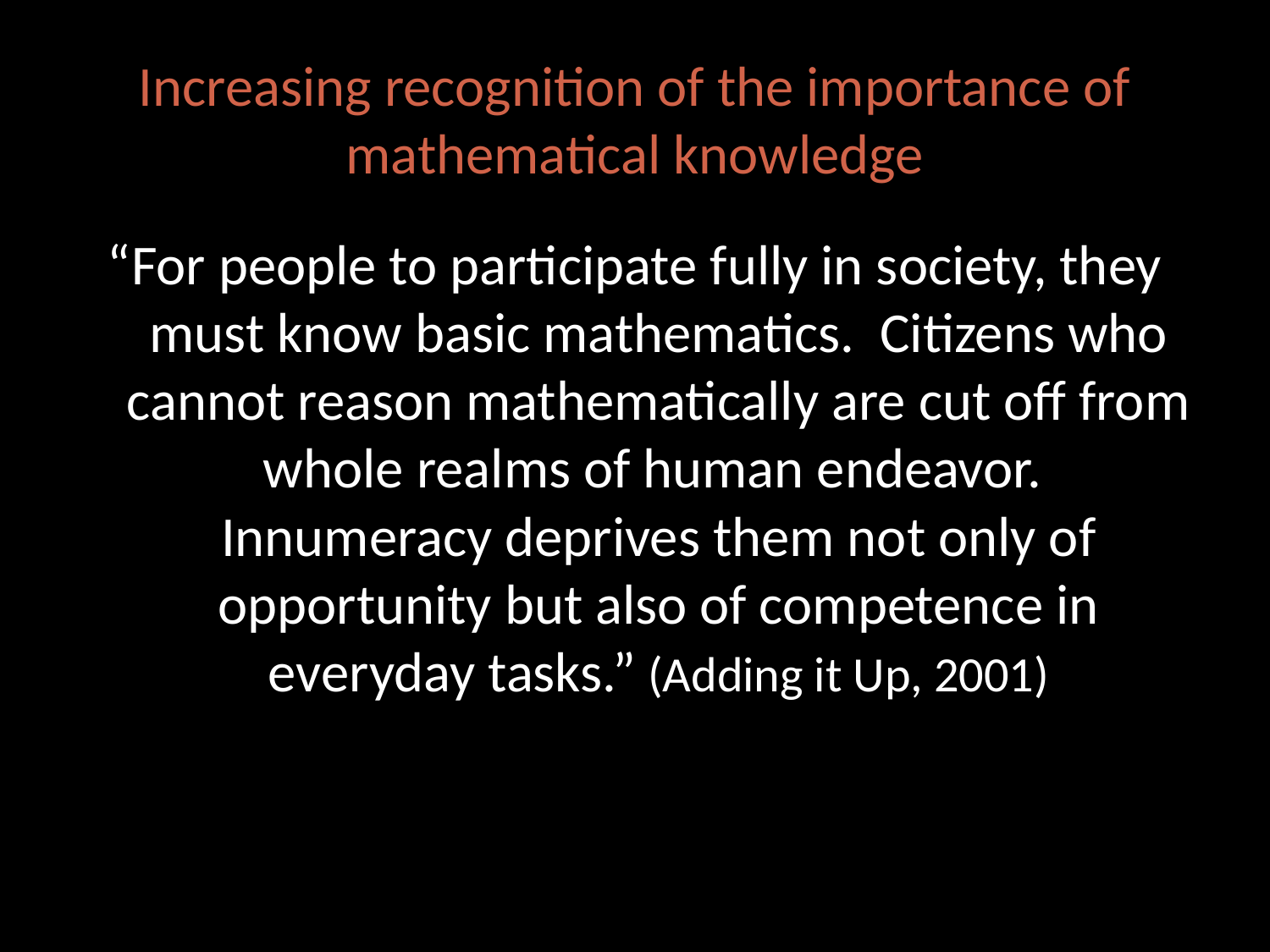

# Increasing recognition of the importance of mathematical knowledge
“For people to participate fully in society, they must know basic mathematics.  Citizens who cannot reason mathematically are cut off from whole realms of human endeavor.  Innumeracy deprives them not only of opportunity but also of competence in everyday tasks.” (Adding it Up, 2001)